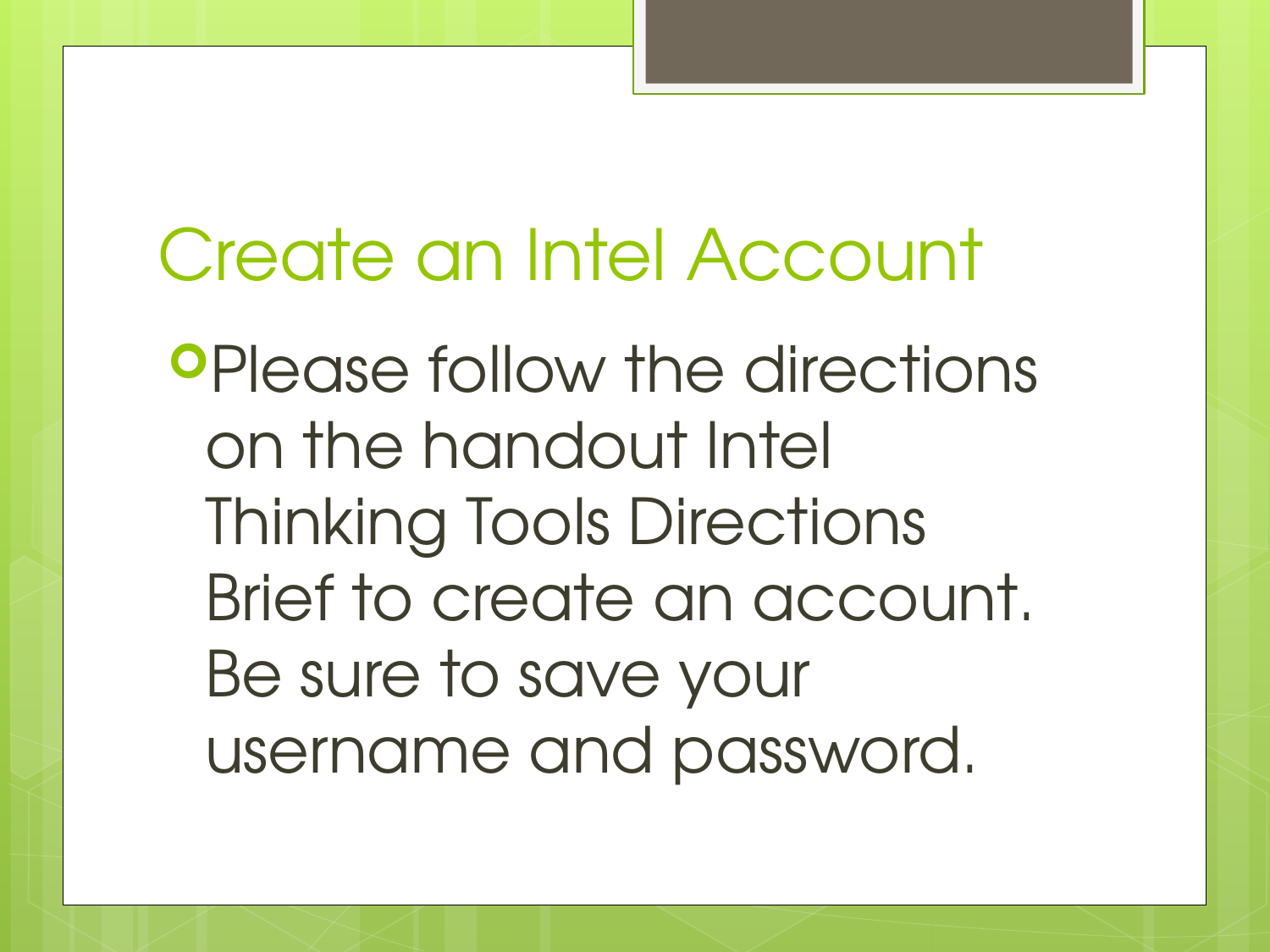

# Create an Intel Account
Please follow the directions on the handout Intel Thinking Tools Directions Brief to create an account.  Be sure to save your username and password.